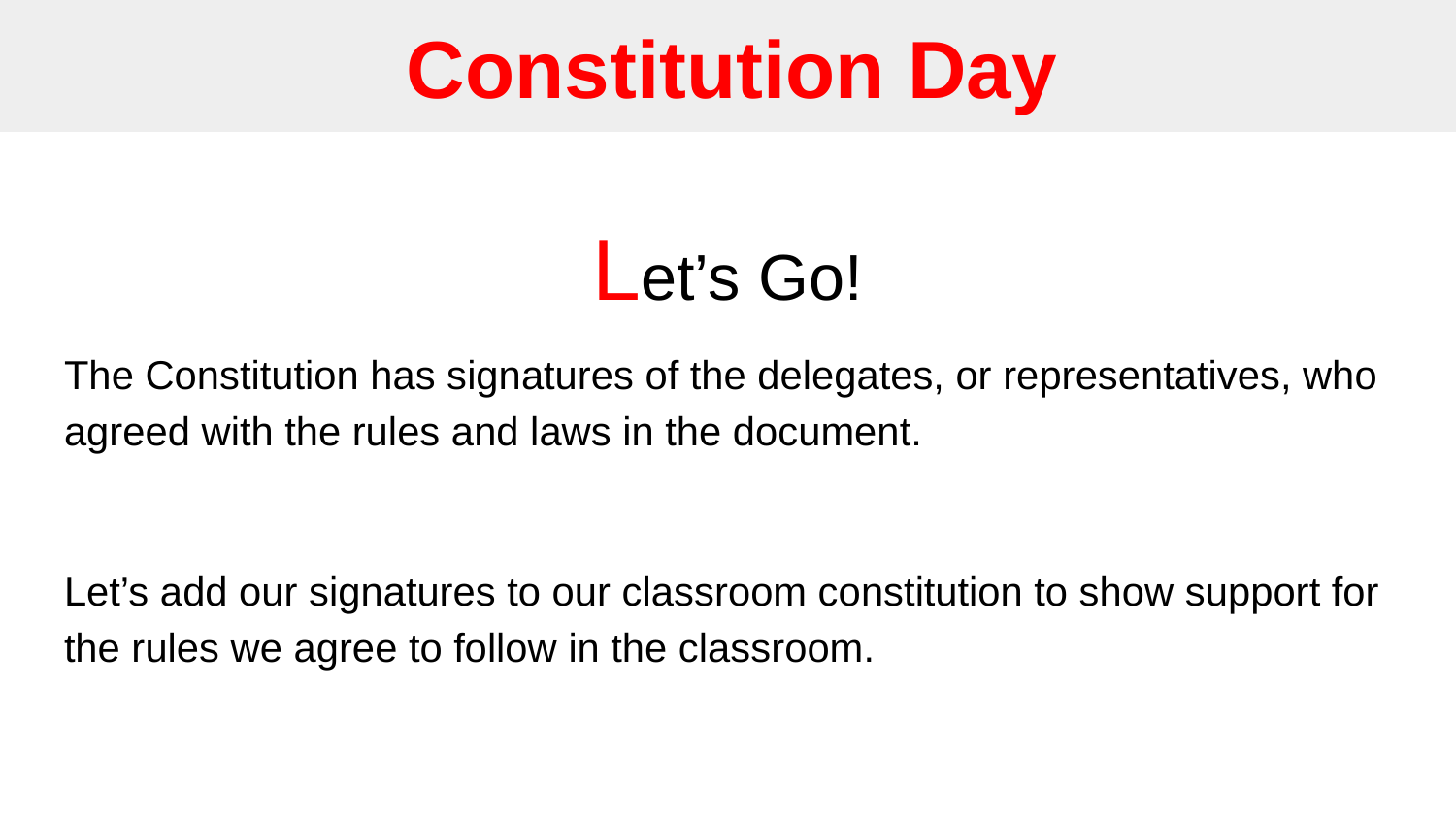

# Constitution Day
Let’s Go!
The Constitution has signatures of the delegates, or representatives, who agreed with the rules and laws in the document.

Let’s add our signatures to our classroom constitution to show support for the rules we agree to follow in the classroom.